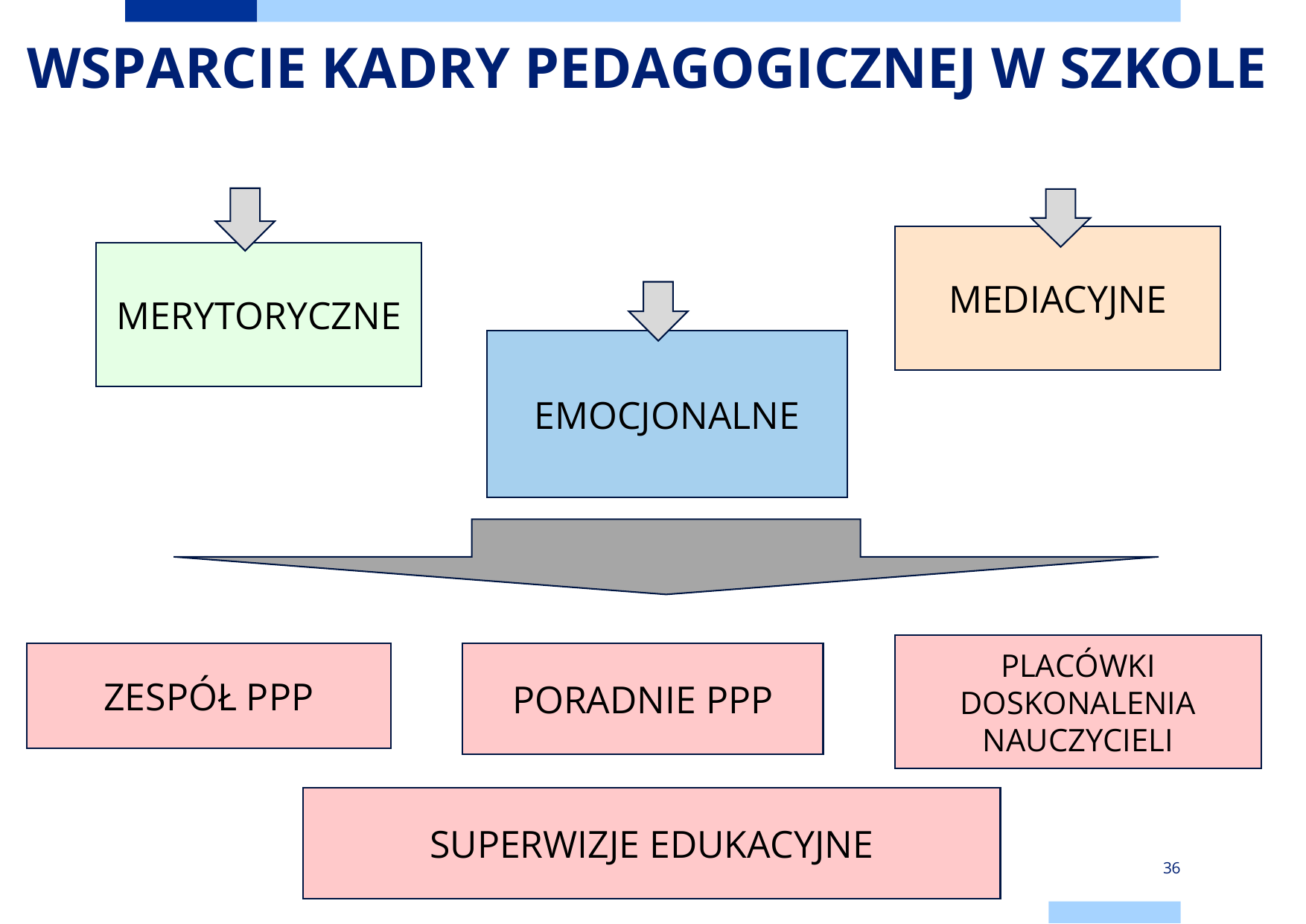

# WSPARCIE KADRY PEDAGOGICZNEJ W SZKOLE

MEDIACYJNE
MERYTORYCZNE

EMOCJONALNE

PLACÓWKI DOSKONALENIA NAUCZYCIELI
ZESPÓŁ PPP
PORADNIE PPP
SUPERWIZJE EDUKACYJNE
36